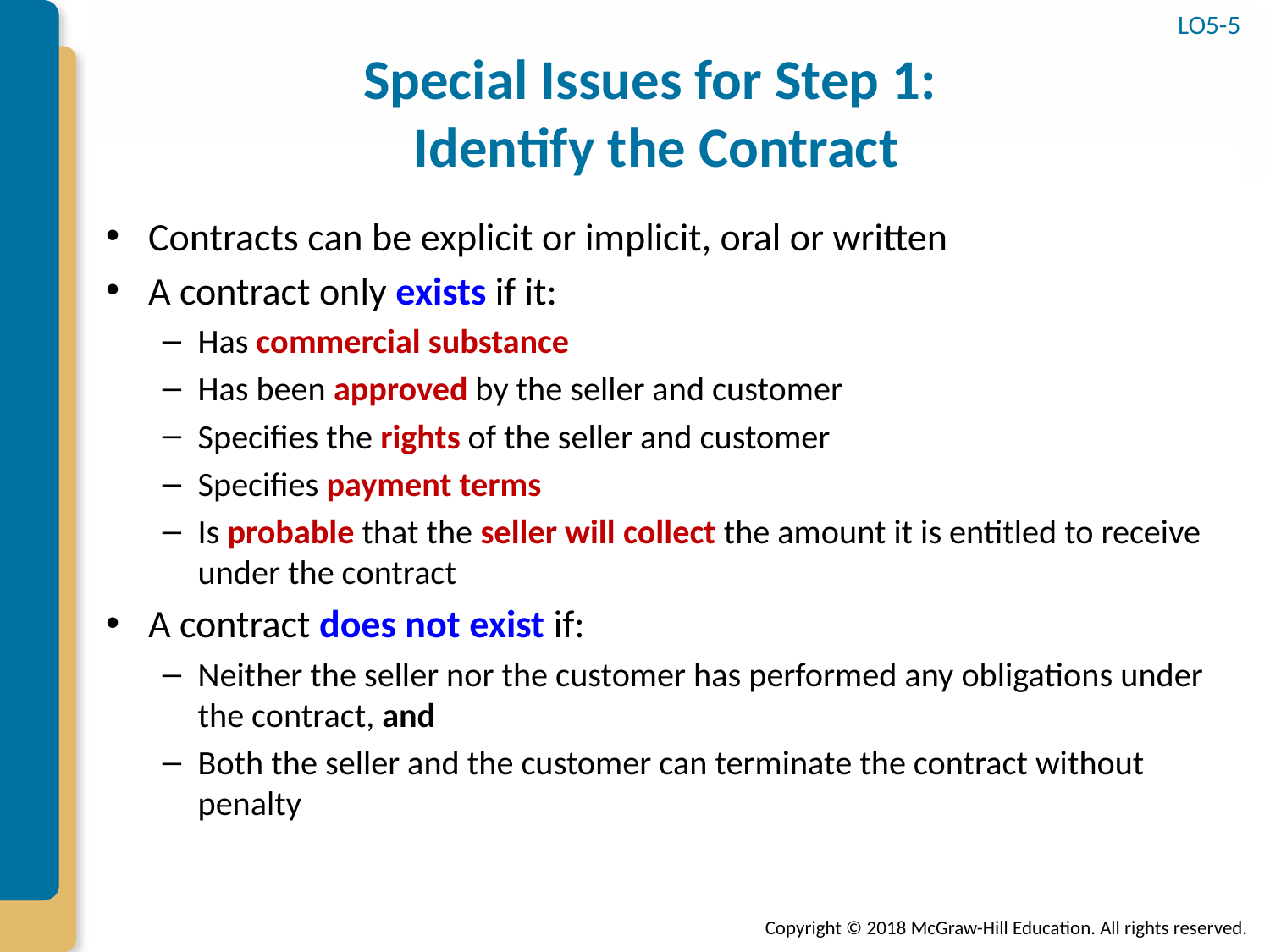

LO5-5
# Special Issues for Step 1: Identify the Contract
Contracts can be explicit or implicit, oral or written
A contract only exists if it:
Has commercial substance
Has been approved by the seller and customer
Specifies the rights of the seller and customer
Specifies payment terms
Is probable that the seller will collect the amount it is entitled to receive under the contract
A contract does not exist if:
Neither the seller nor the customer has performed any obligations under the contract, and
Both the seller and the customer can terminate the contract without penalty